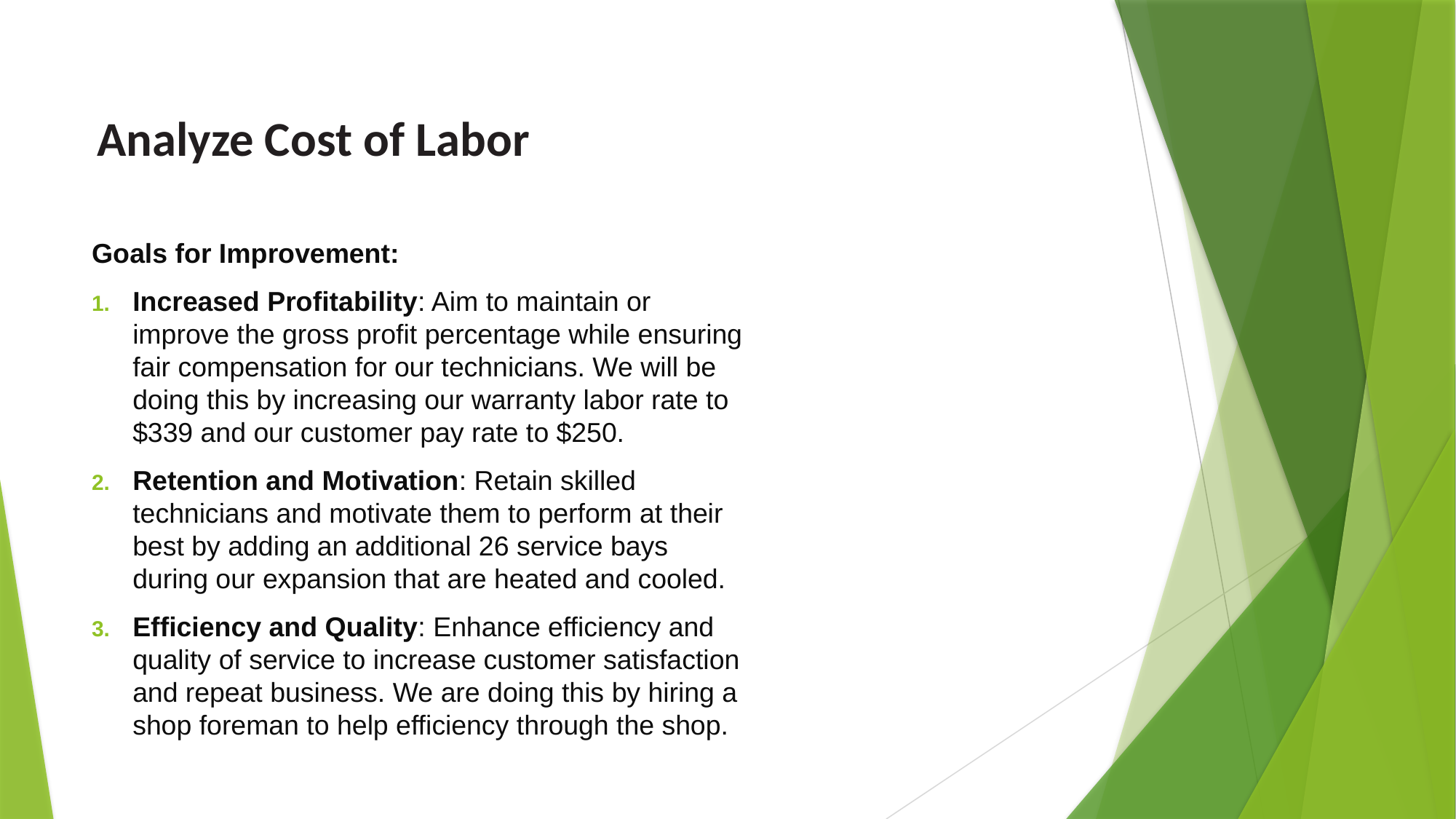

# Analyze Cost of Labor
Goals for Improvement:
Increased Profitability: Aim to maintain or improve the gross profit percentage while ensuring fair compensation for our technicians. We will be doing this by increasing our warranty labor rate to $339 and our customer pay rate to $250.
Retention and Motivation: Retain skilled technicians and motivate them to perform at their best by adding an additional 26 service bays during our expansion that are heated and cooled.
Efficiency and Quality: Enhance efficiency and quality of service to increase customer satisfaction and repeat business. We are doing this by hiring a shop foreman to help efficiency through the shop.